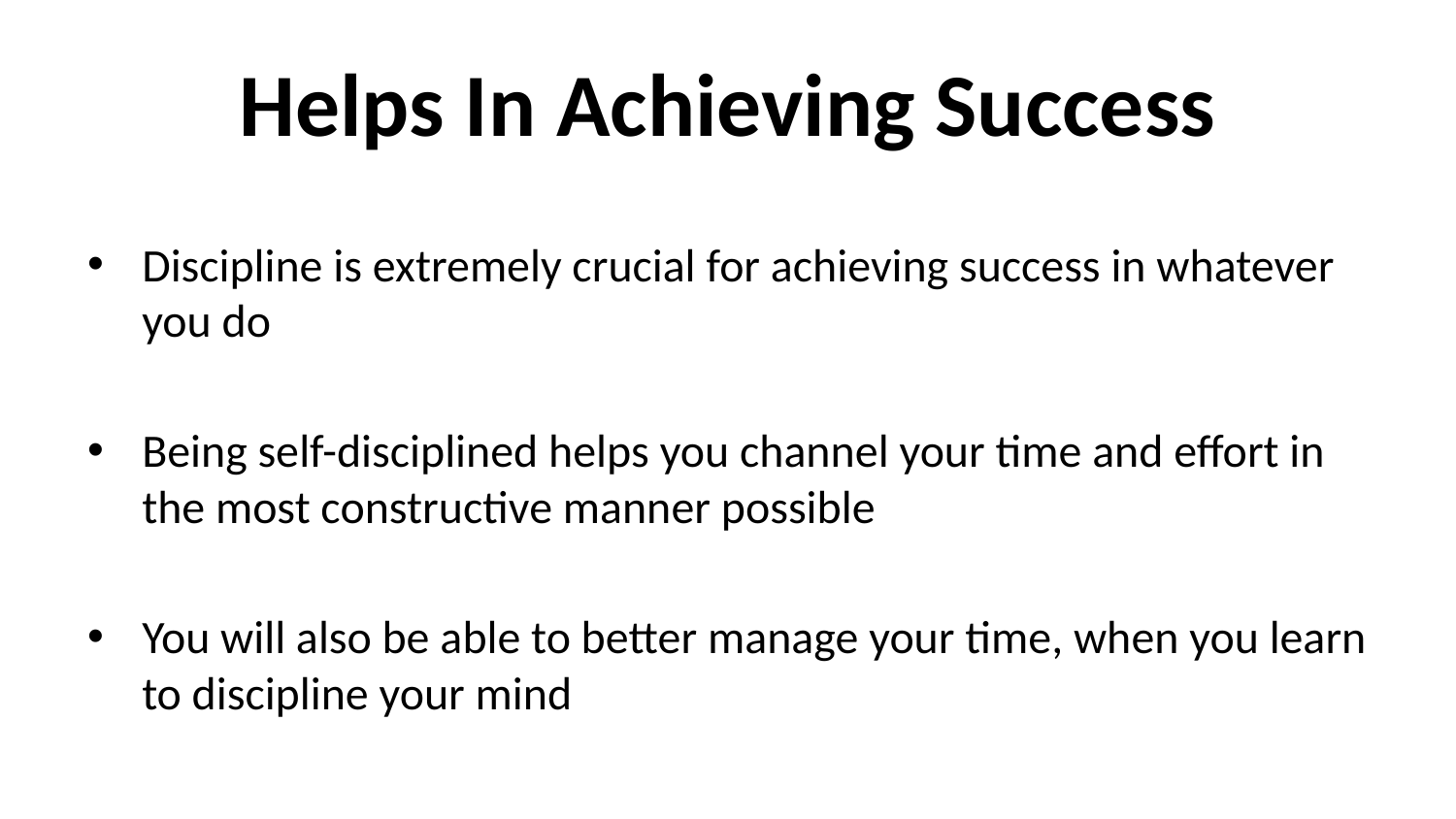

# Helps In Achieving Success
Discipline is extremely crucial for achieving success in whatever you do

Being self-disciplined helps you channel your time and effort in the most constructive manner possible

You will also be able to better manage your time, when you learn to discipline your mind